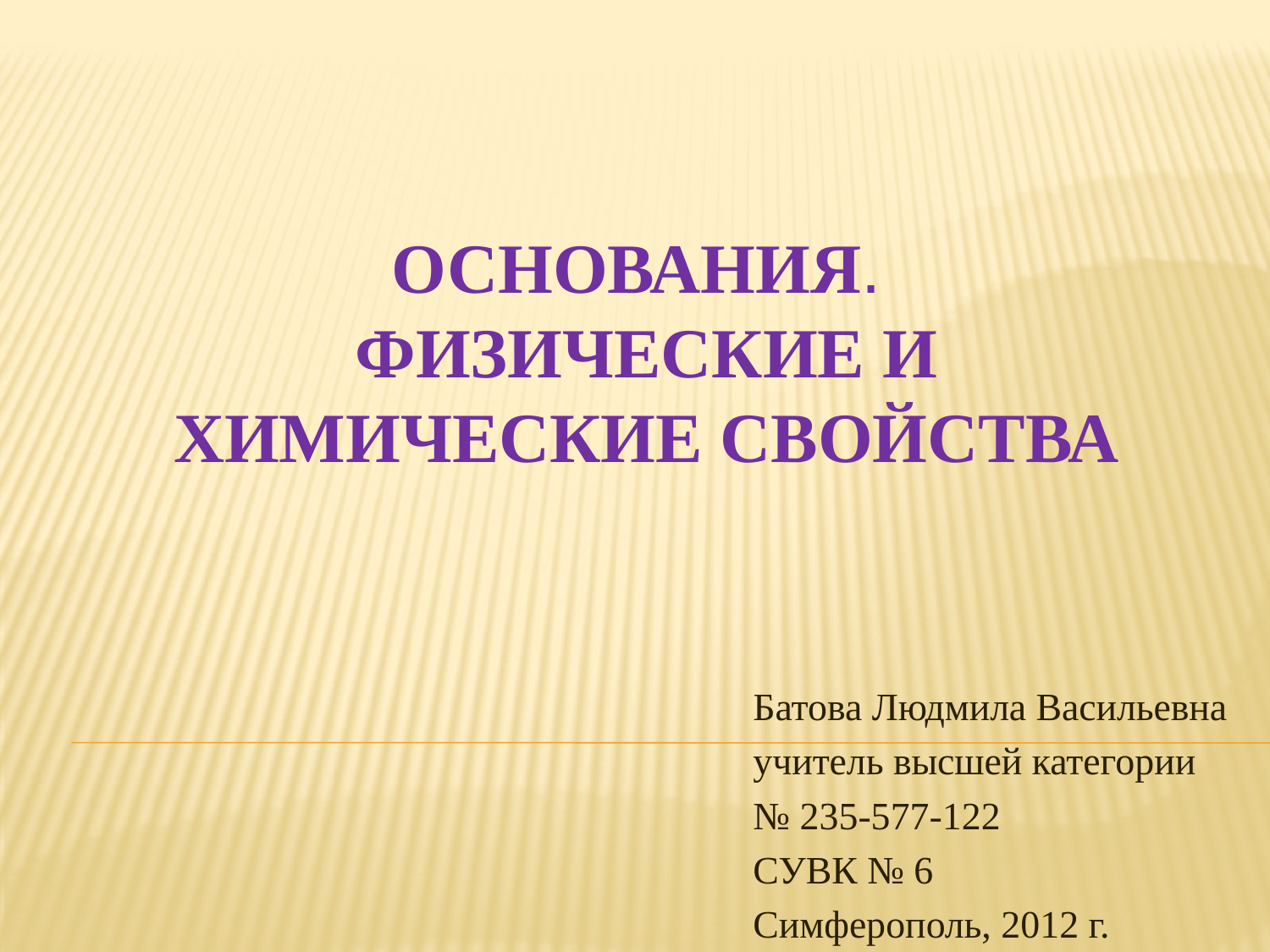

Основания.
Физические и химические свойства
Батова Людмила Васильевна
учитель высшей категории
№ 235-577-122
СУВК № 6
Симферополь, 2012 г.